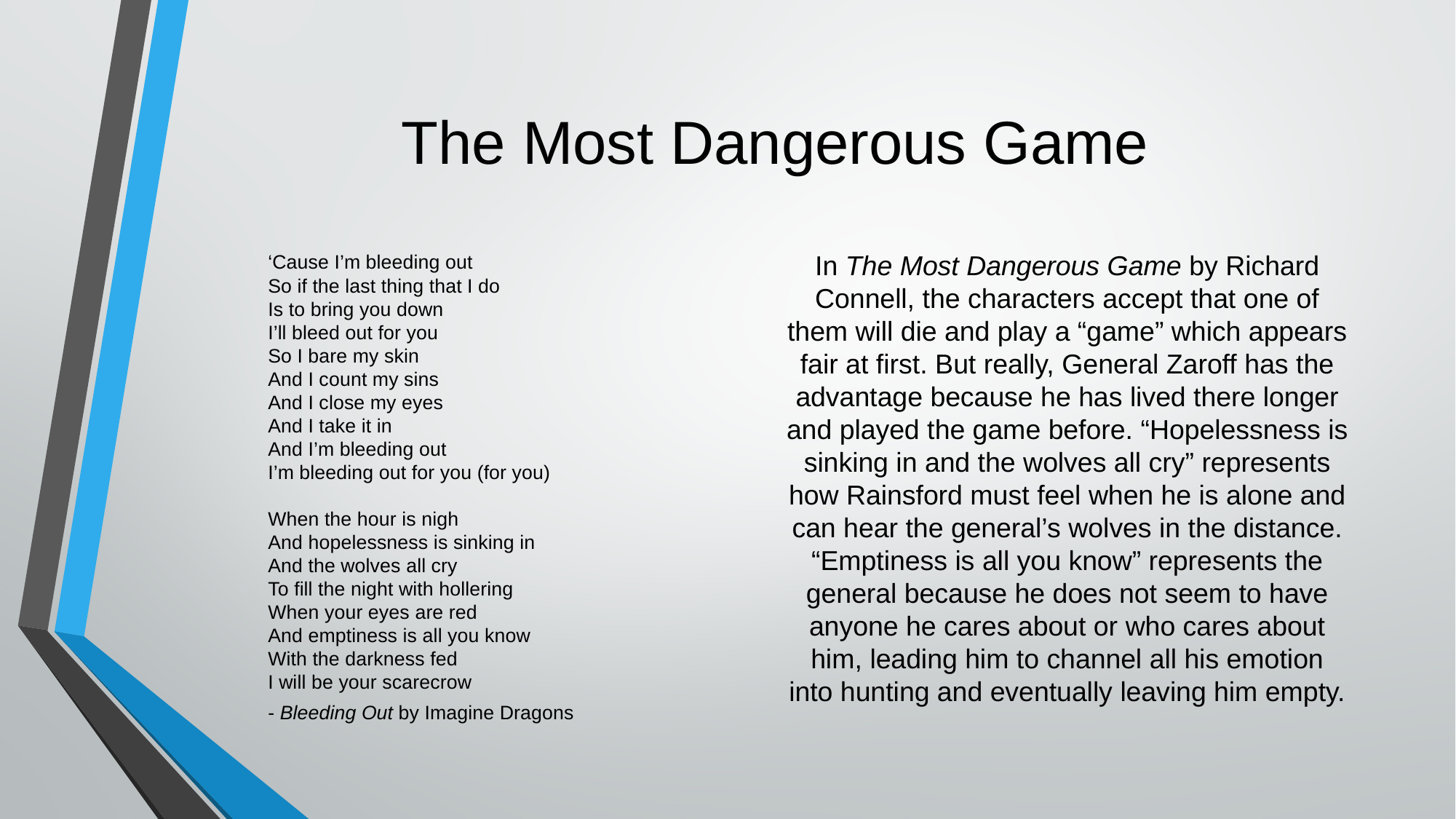

# The Most Dangerous Game
‘Cause I’m bleeding out
So if the last thing that I do
Is to bring you down
I’ll bleed out for you
So I bare my skin
And I count my sins
And I close my eyes
And I take it in
And I’m bleeding out
I’m bleeding out for you (for you)
When the hour is nigh
And hopelessness is sinking in
And the wolves all cry
To fill the night with hollering
When your eyes are red
And emptiness is all you know
With the darkness fed
I will be your scarecrow
- Bleeding Out by Imagine Dragons

In The Most Dangerous Game by Richard Connell, the characters accept that one of them will die and play a “game” which appears fair at first. But really, General Zaroff has the advantage because he has lived there longer and played the game before. “Hopelessness is sinking in and the wolves all cry” represents how Rainsford must feel when he is alone and can hear the general’s wolves in the distance. “Emptiness is all you know” represents the general because he does not seem to have anyone he cares about or who cares about him, leading him to channel all his emotion into hunting and eventually leaving him empty.